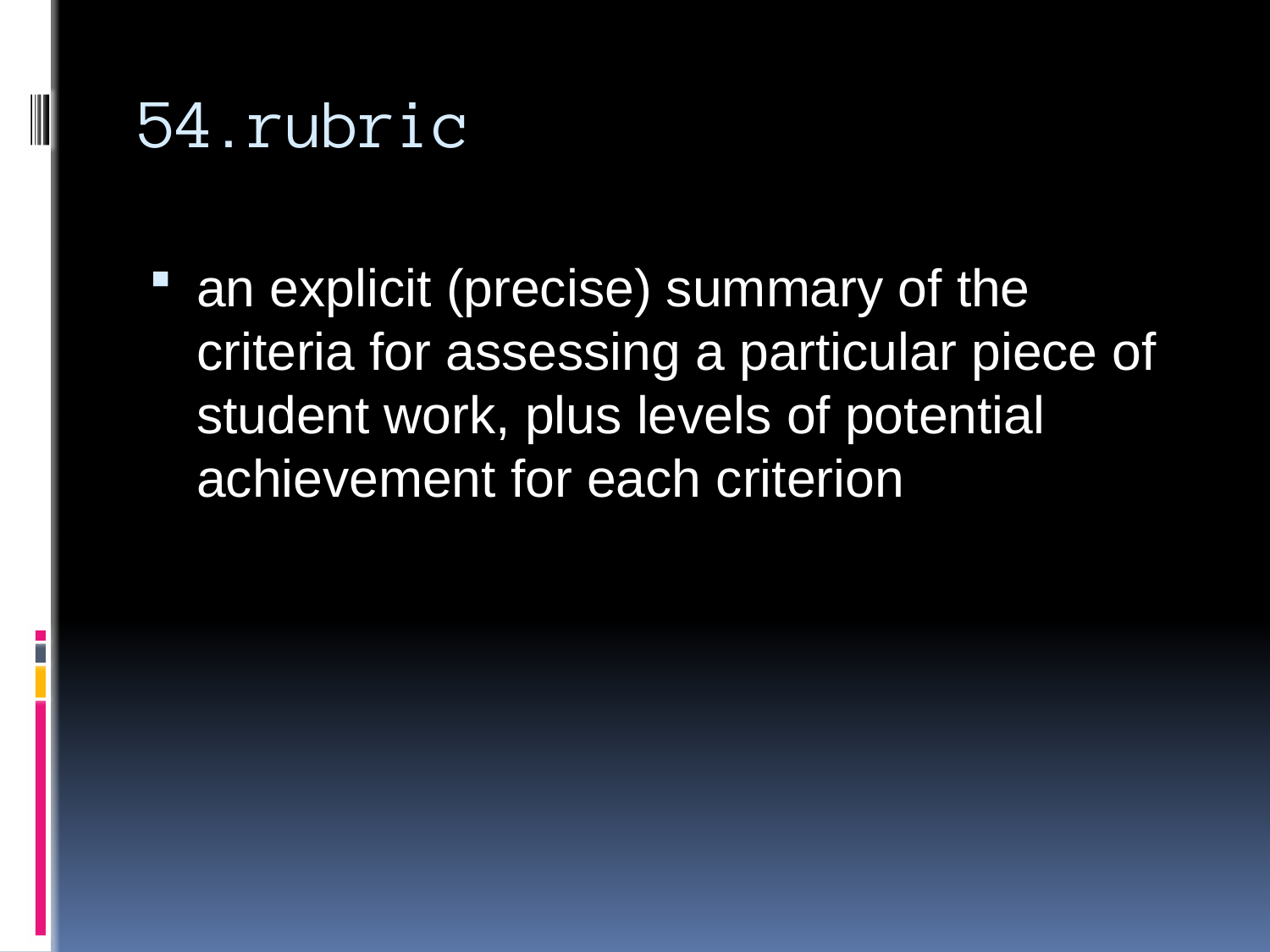

# 54.rubric
an explicit (precise) summary of the criteria for assessing a particular piece of student work, plus levels of potential achievement for each criterion